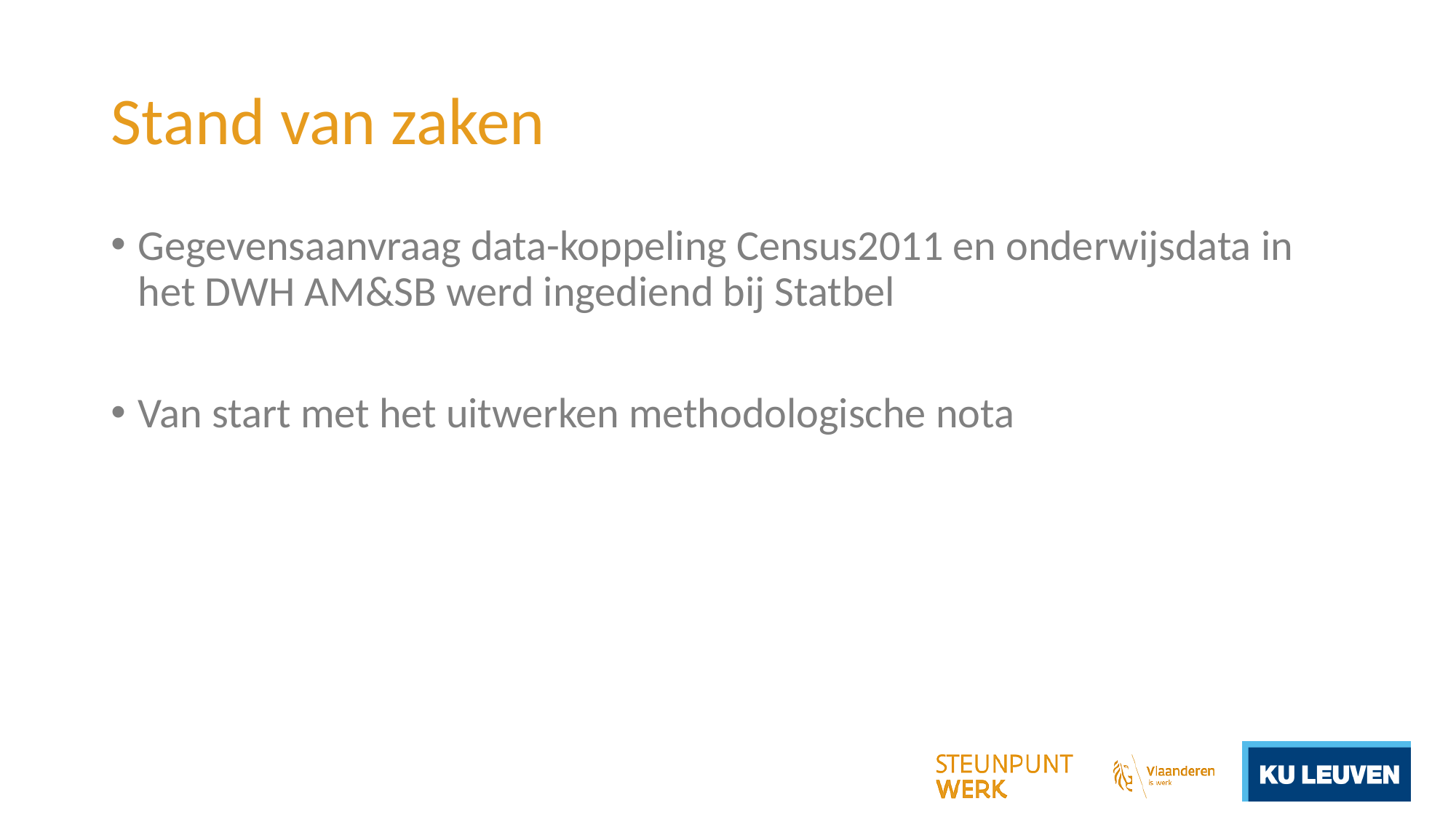

# Stand van zaken
Gegevensaanvraag data-koppeling Census2011 en onderwijsdata in het DWH AM&SB werd ingediend bij Statbel

Van start met het uitwerken methodologische nota